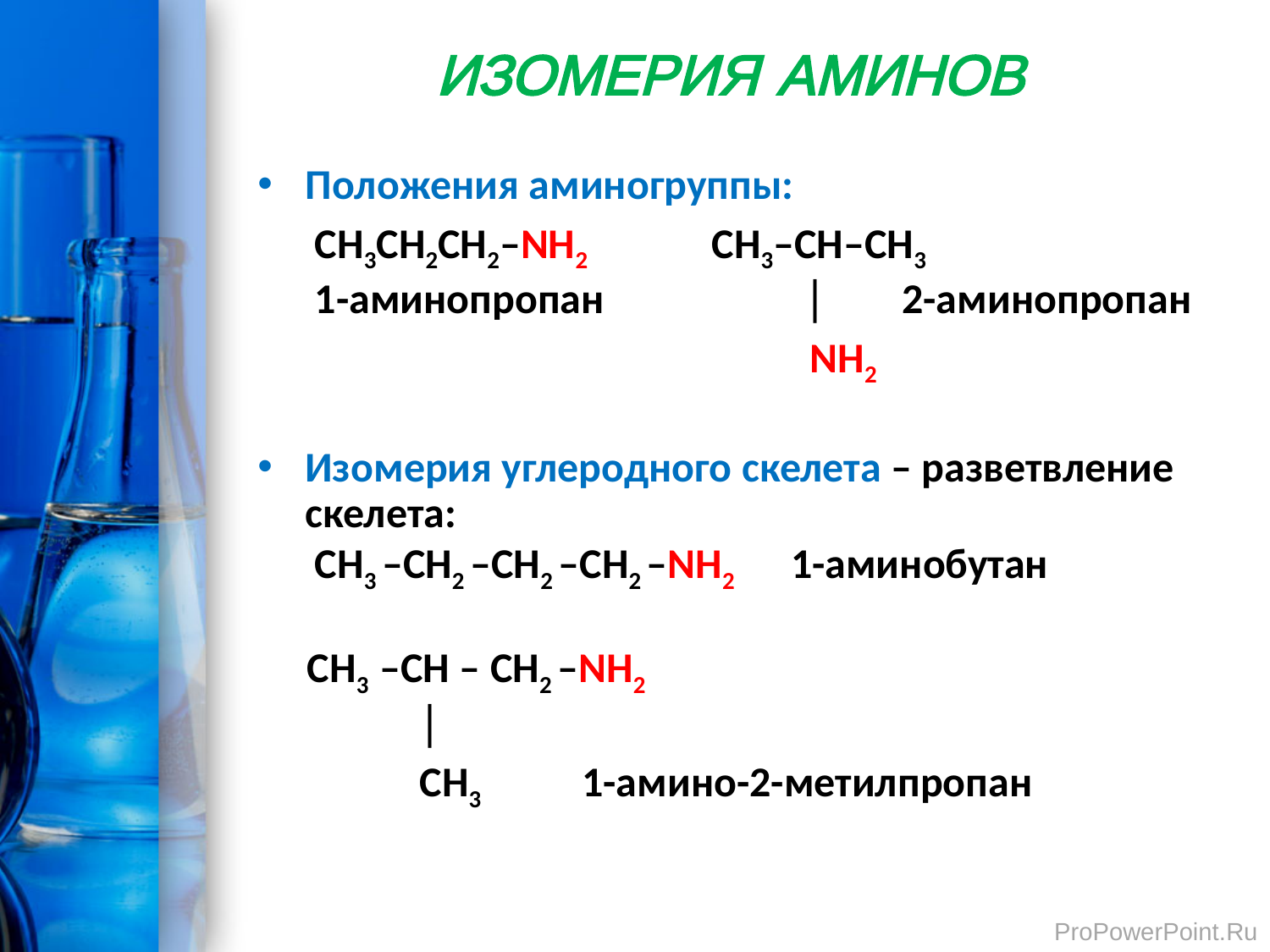

# ИЗОМЕРИЯ АМИНОВ
Положения аминогруппы:
      CH3CH2CH2–NH2             CH3–CH–CH3
      1-аминопропан                     │        2-аминопропан
                                                          NH2

Изомерия углеродного скелета – разветвление скелета:
      CH3 –СH2 –СH2 –СH2 –NH2        1-аминобутан

         CH3  –CH – CH2 –NH2
                 │
                 CH3           1-амино-2-метилпропан